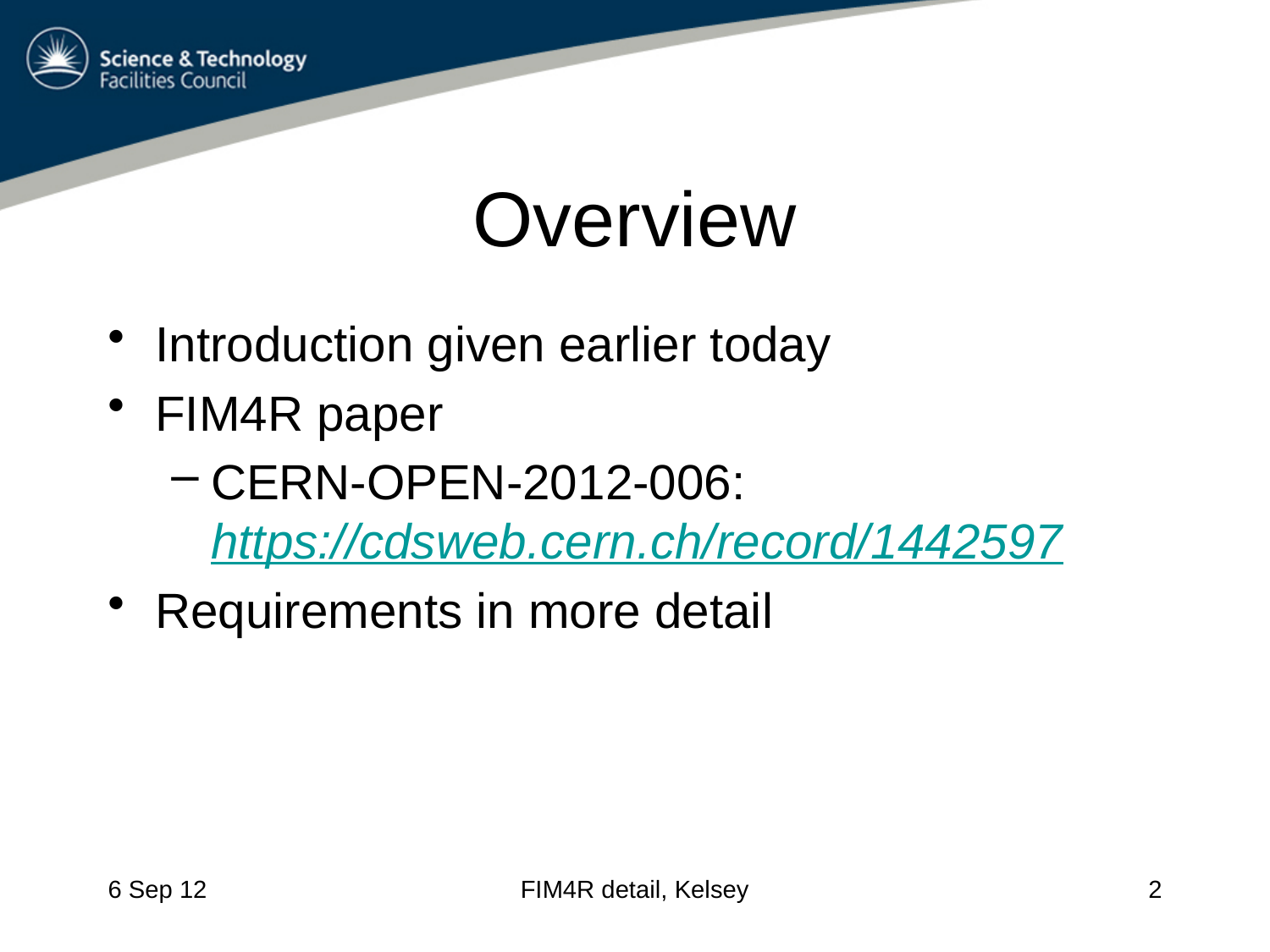

# Overview
Introduction given earlier today
FIM4R paper
CERN-OPEN-2012-006: https://cdsweb.cern.ch/record/1442597
Requirements in more detail

6 Sep 12
FIM4R detail, Kelsey
2